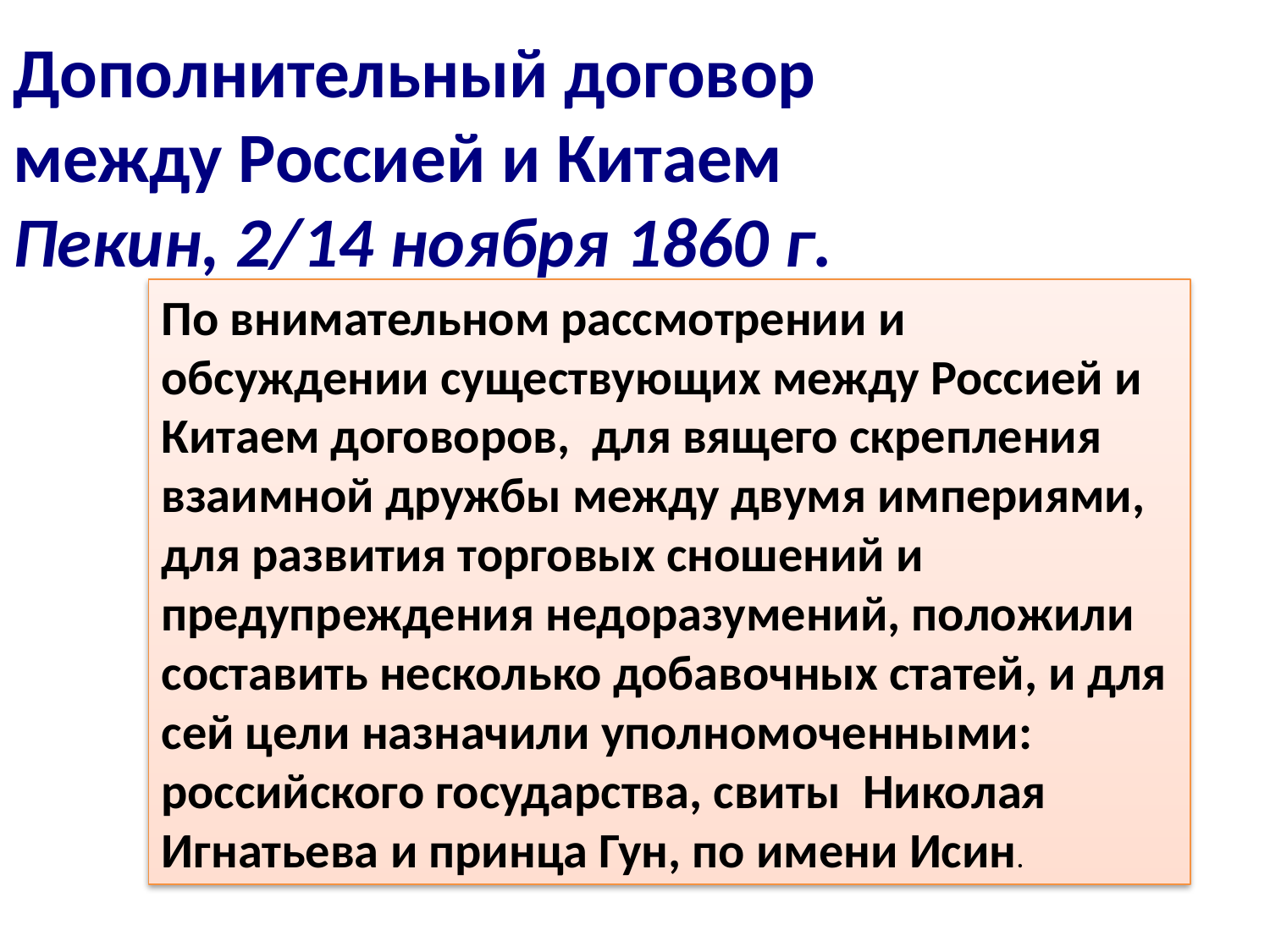

Дополнительный договор между Россией и Китаем
Пекин, 2/14 ноября 1860 г.
По внимательном рассмотрении и обсуждении существующих между Россией и Китаем договоров,  для вящего скрепления взаимной дружбы между двумя империями, для развития торговых сношений и предупреждения недоразумений, положили составить несколько добавочных статей, и для сей цели назначили уполномоченными: российского государства, свиты  Николая Игнатьева и принца Гун, по имени Исин.